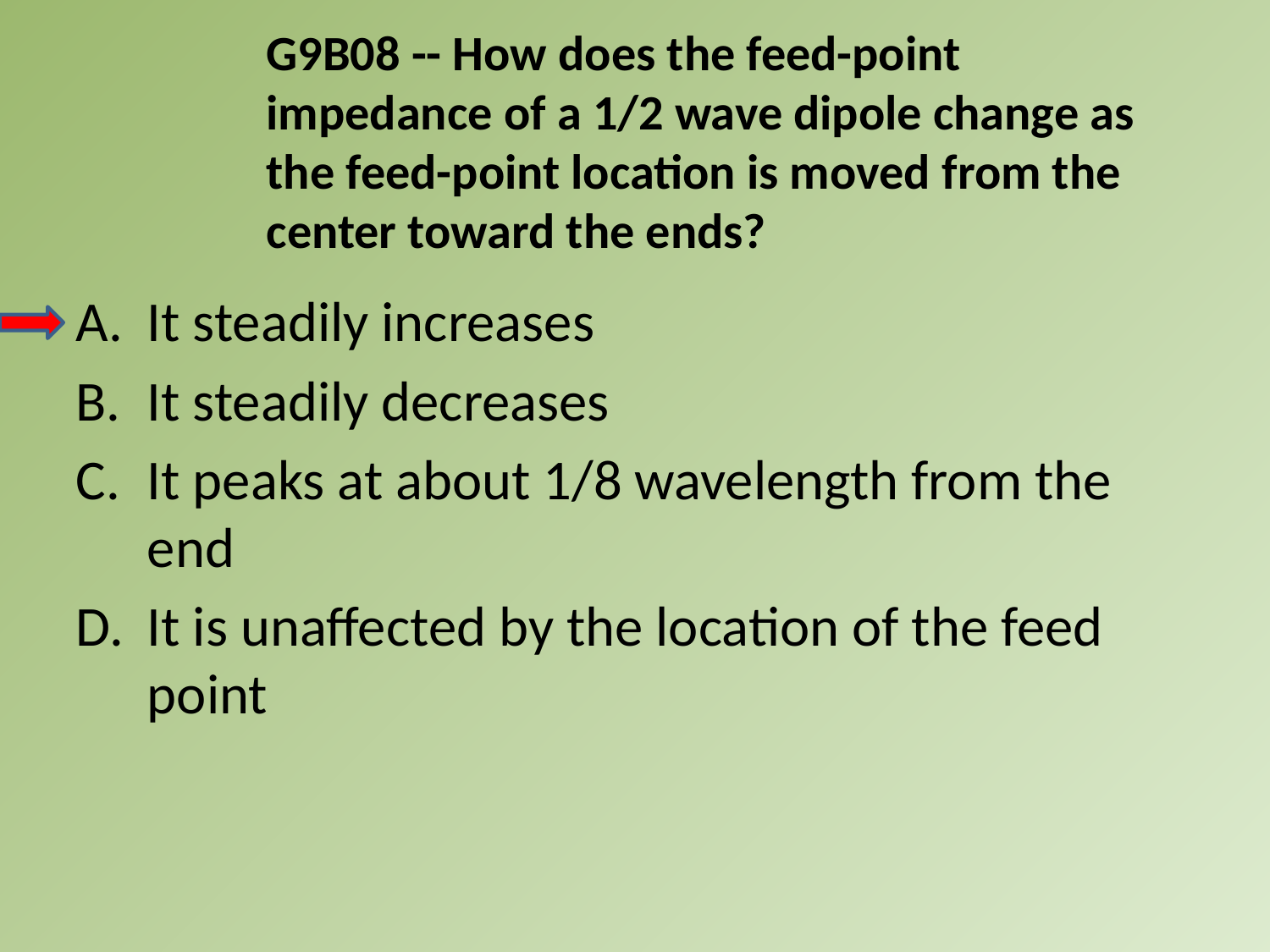

G9B08 -- How does the feed-point impedance of a 1/2 wave dipole change as the feed-point location is moved from the center toward the ends?
A.	It steadily increases
B.	It steadily decreases
C.	It peaks at about 1/8 wavelength from the end
D.	It is unaffected by the location of the feed point